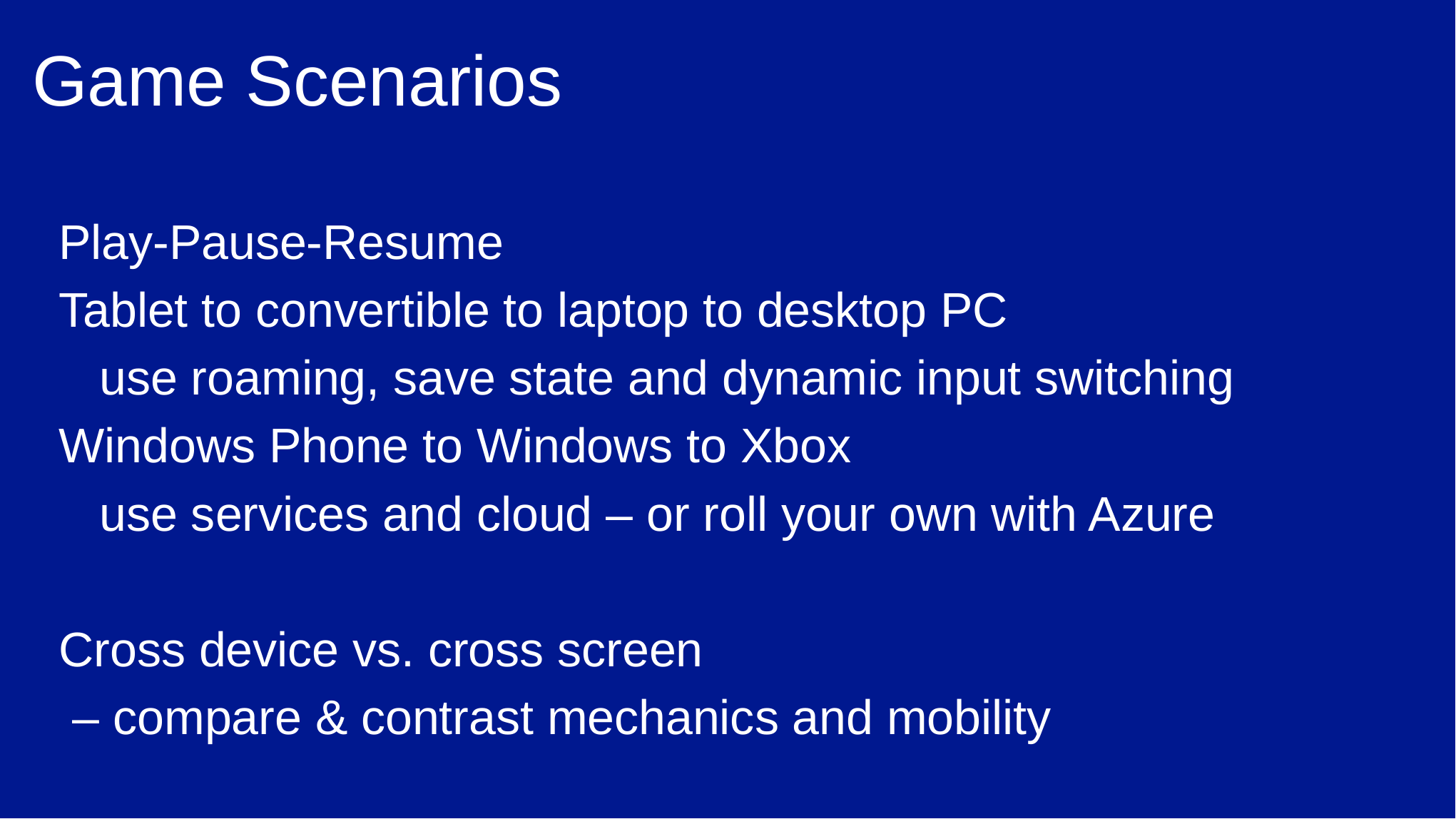

# Game Scenarios
Play-Pause-Resume
Tablet to convertible to laptop to desktop PC
   use roaming, save state and dynamic input switching
Windows Phone to Windows to Xbox
   use services and cloud – or roll your own with Azure

Cross device vs. cross screen
 – compare & contrast mechanics and mobility